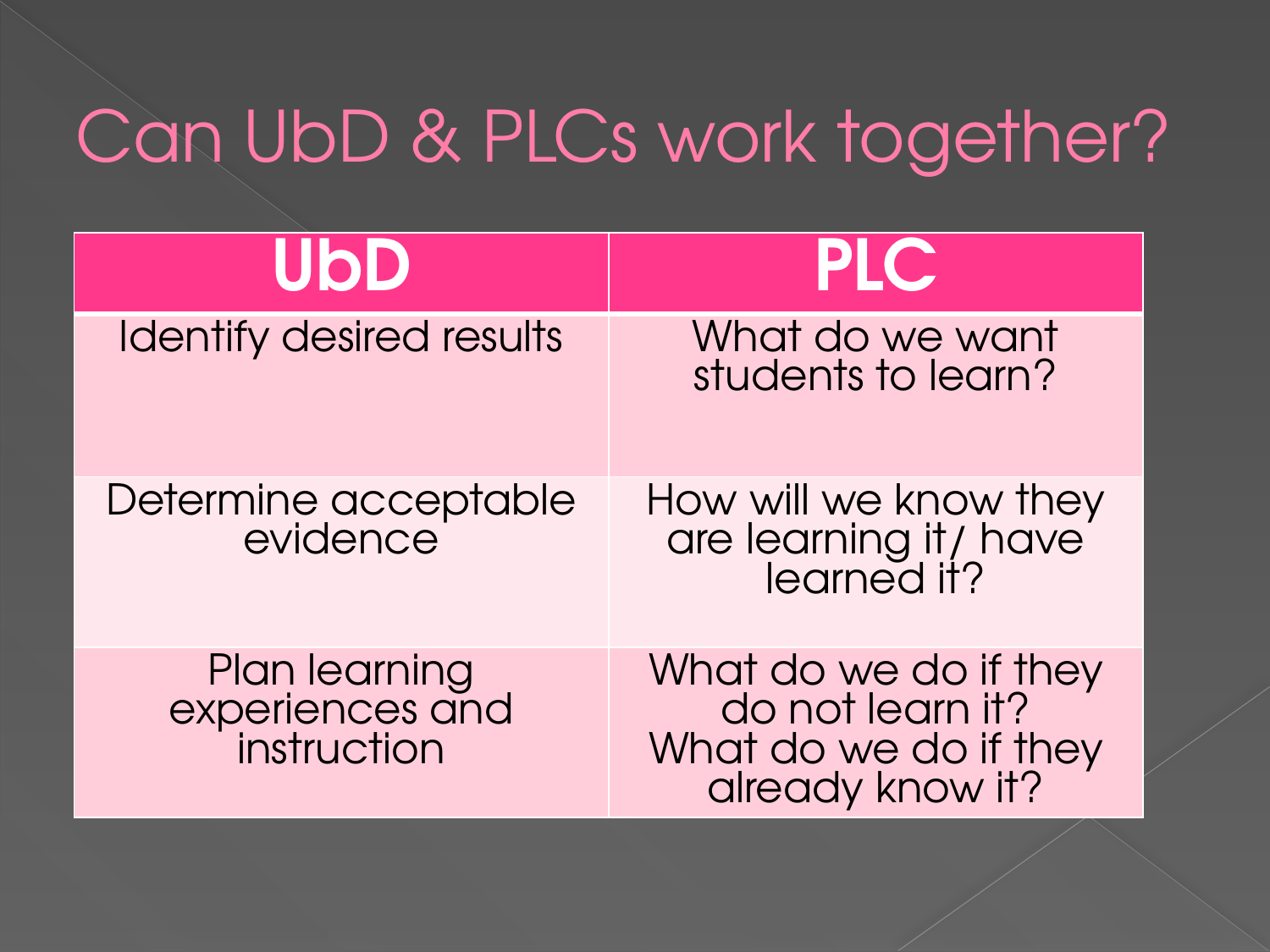

# Can UbD & PLCs work together?
| UbD | PLC |
| --- | --- |
| Identify desired results | What do we want students to learn? |
| Determine acceptable evidence | How will we know they are learning it/ have learned it? |
| Plan learning experiences and instruction | What do we do if they do not learn it? What do we do if they already know it? |